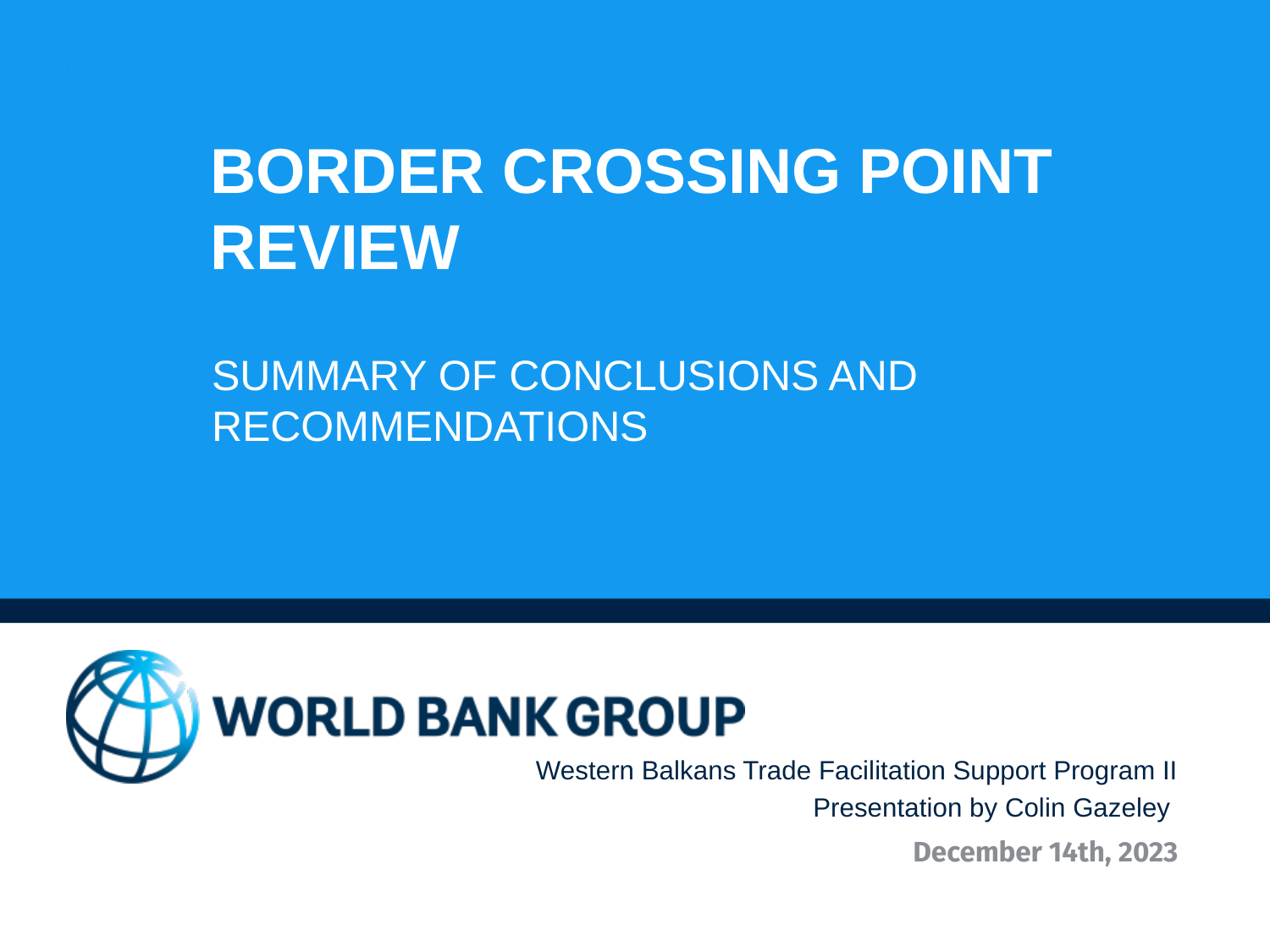

# Border Crossing Point Review
Summary of Conclusions and Recommendations
Western Balkans Trade Facilitation Support Program II
Presentation by Colin Gazeley
December 14th, 2023